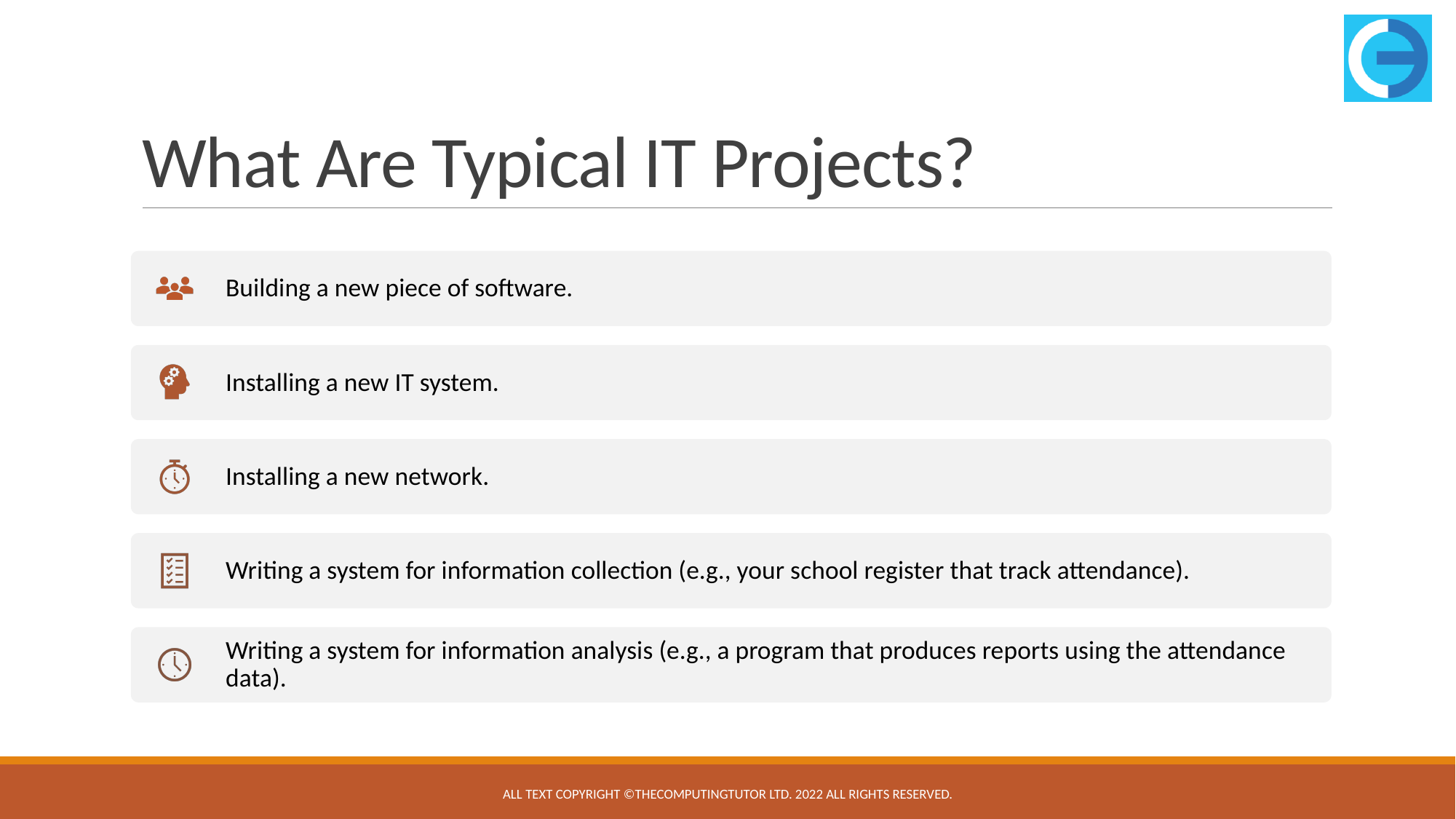

# What Are Typical IT Projects?
Building a new piece of software.
Installing a new IT system.
Installing a new network.
Writing a system for information collection (e.g., your school register that track attendance).
Writing a system for information analysis (e.g., a program that produces reports using the attendance data).
All text copyright ©TheComputingTutor Ltd. 2022 All rights Reserved.